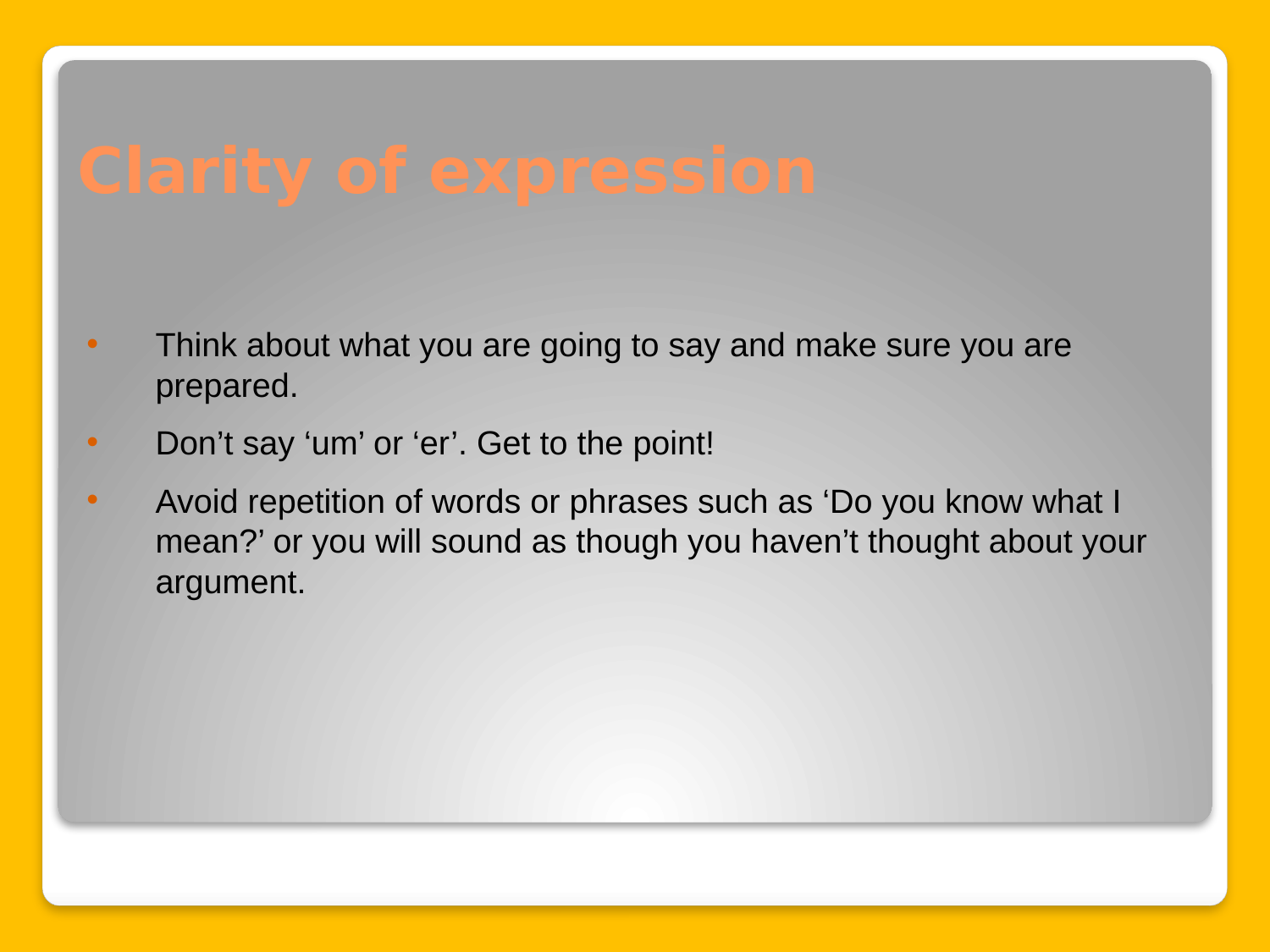

# Clarity of expression
Think about what you are going to say and make sure you are prepared.
Don’t say ‘um’ or ‘er’. Get to the point!
Avoid repetition of words or phrases such as ‘Do you know what I mean?’ or you will sound as though you haven’t thought about your argument.